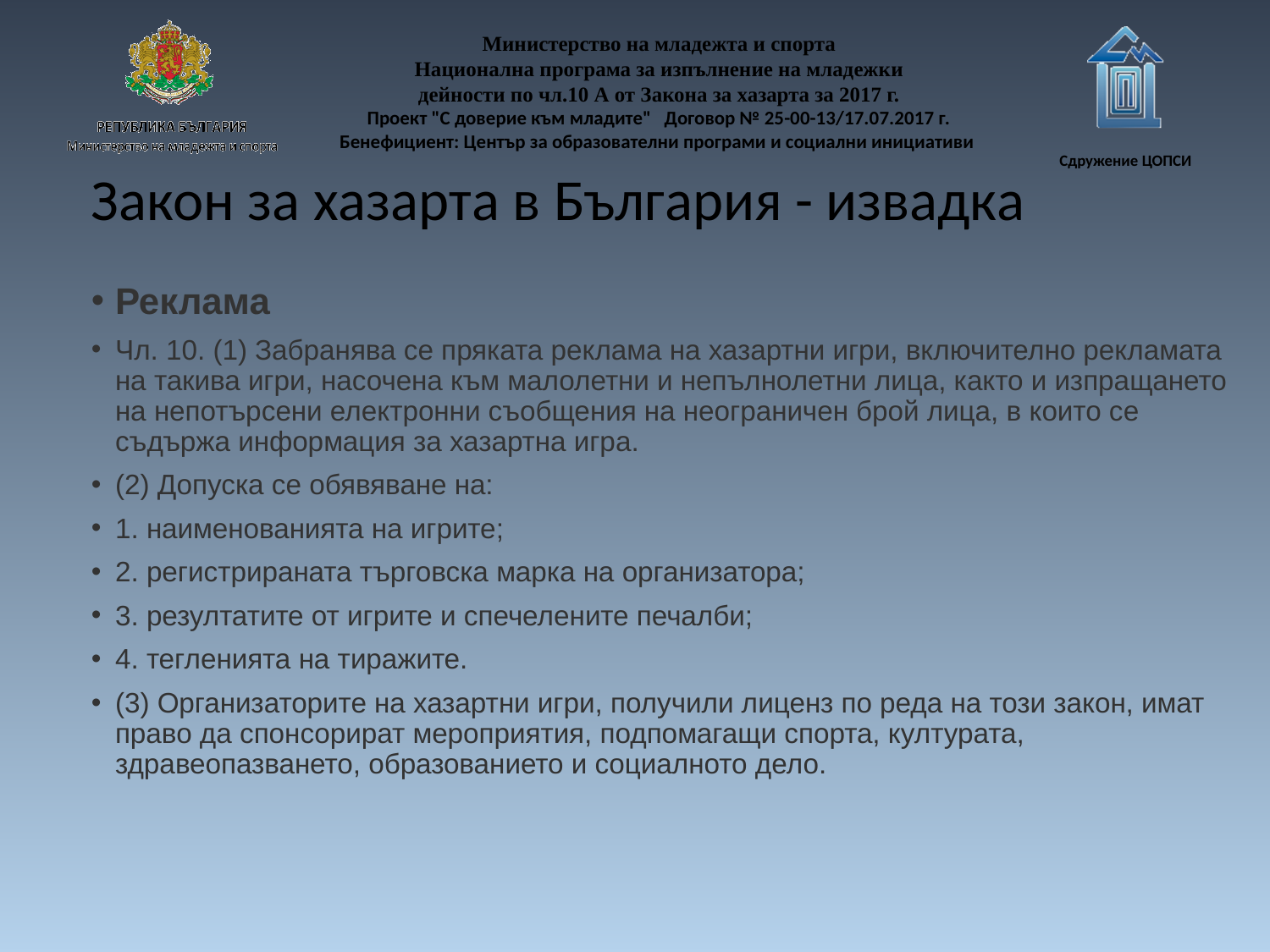

# Закон за хазарта в България - извадка
Реклама
Чл. 10. (1) Забранява се пряката реклама на хазартни игри, включително рекламата на такива игри, насочена към малолетни и непълнолетни лица, както и изпращането на непотърсени електронни съобщения на неограничен брой лица, в които се съдържа информация за хазартна игра.
(2) Допуска се обявяване на:
1. наименованията на игрите;
2. регистрираната търговска марка на организатора;
3. резултатите от игрите и спечелените печалби;
4. тегленията на тиражите.
(3) Организаторите на хазартни игри, получили лиценз по реда на този закон, имат право да спонсорират мероприятия, подпомагащи спорта, културата, здравеопазването, образованието и социалното дело.